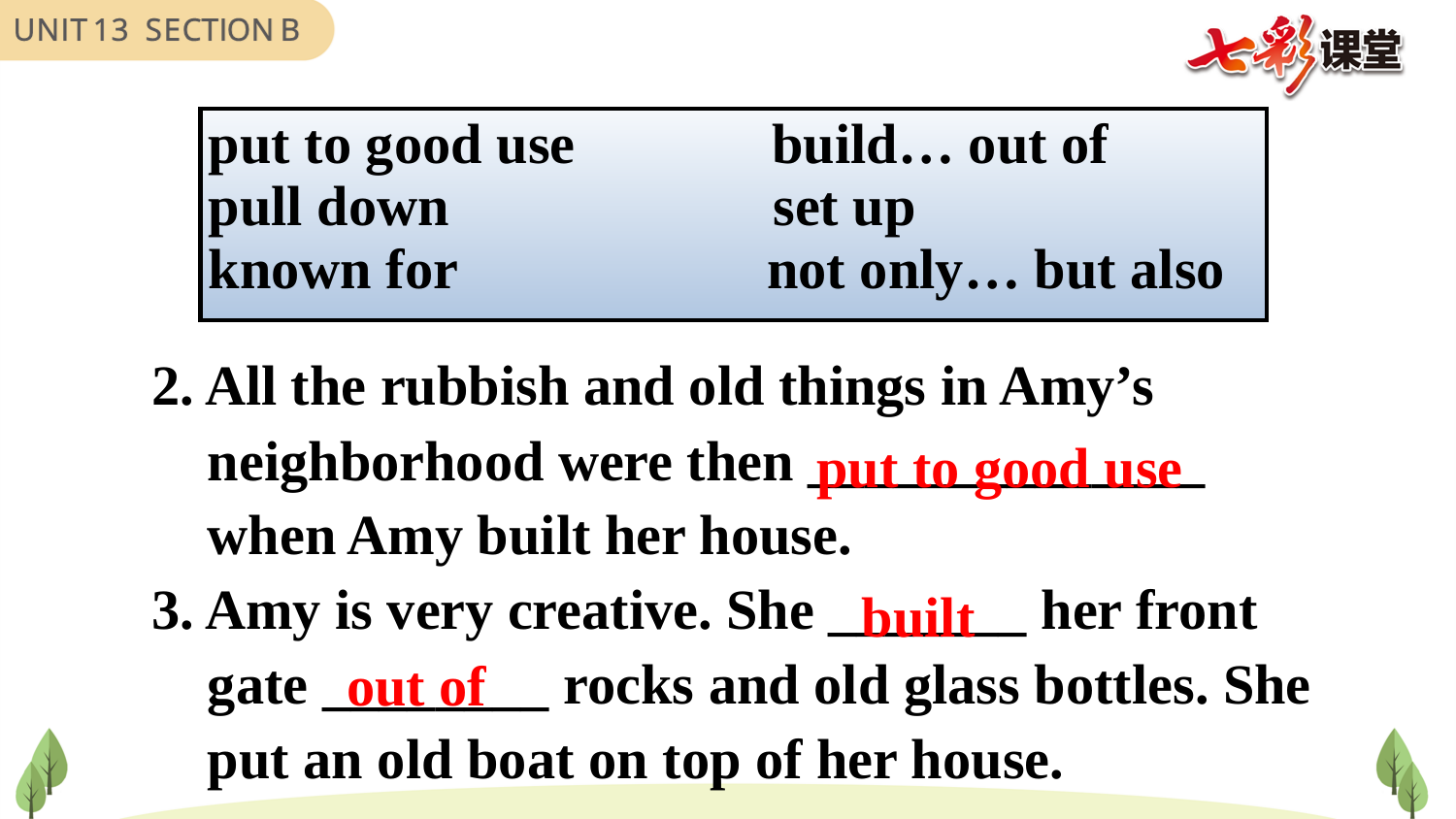

| put to good use build… out of pull down set up known for not only… but also |
| --- |
2. All the rubbish and old things in Amy’s
    neighborhood were then ______________
    when Amy built her house.
3. Amy is very creative. She _______ her front
    gate ________ rocks and old glass bottles. She
    put an old boat on top of her house.
put to good use
built
out of